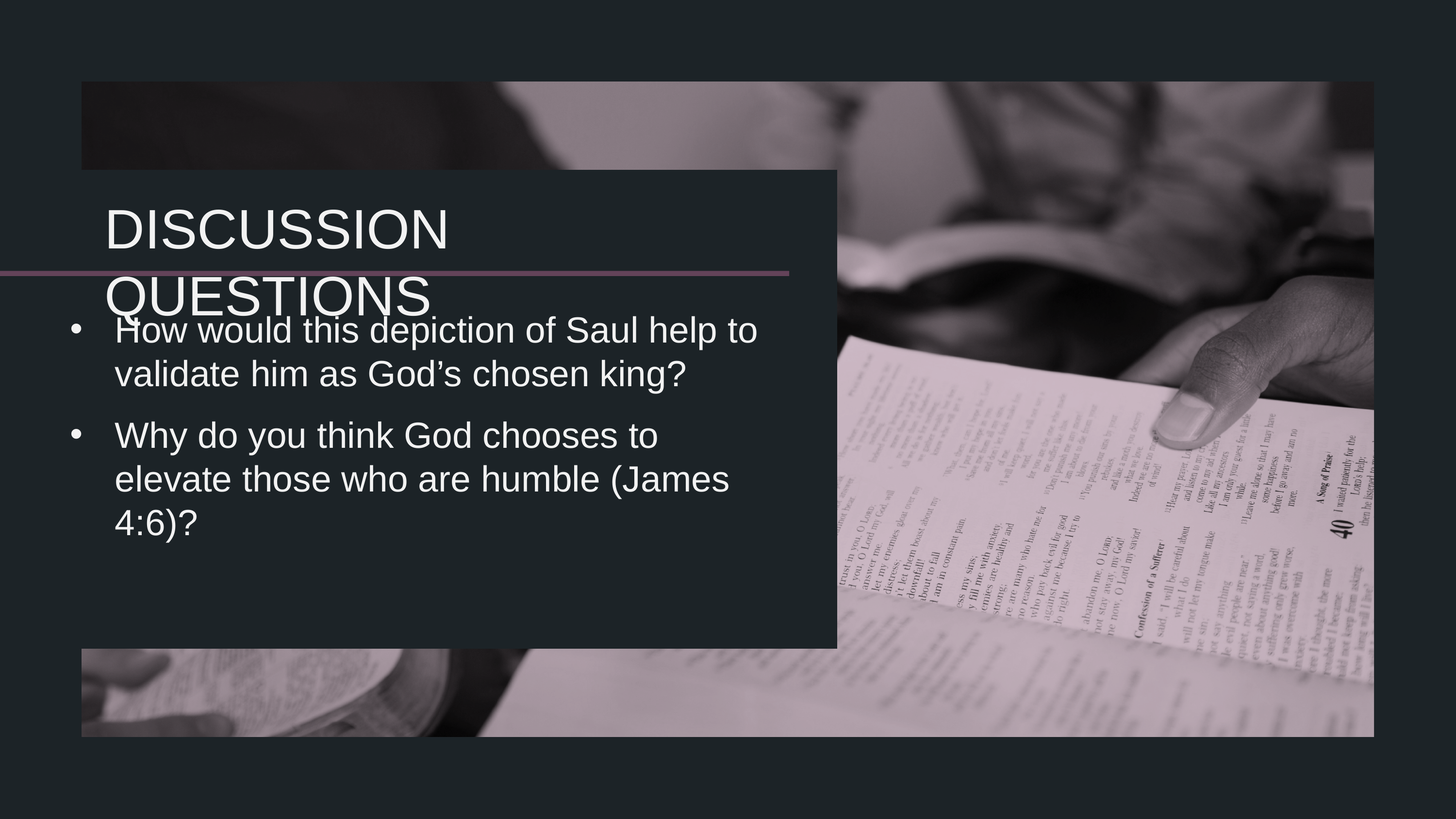

How would this depiction of Saul help to validate him as God’s chosen king?
Why do you think God chooses to elevate those who are humble (James 4:6)?